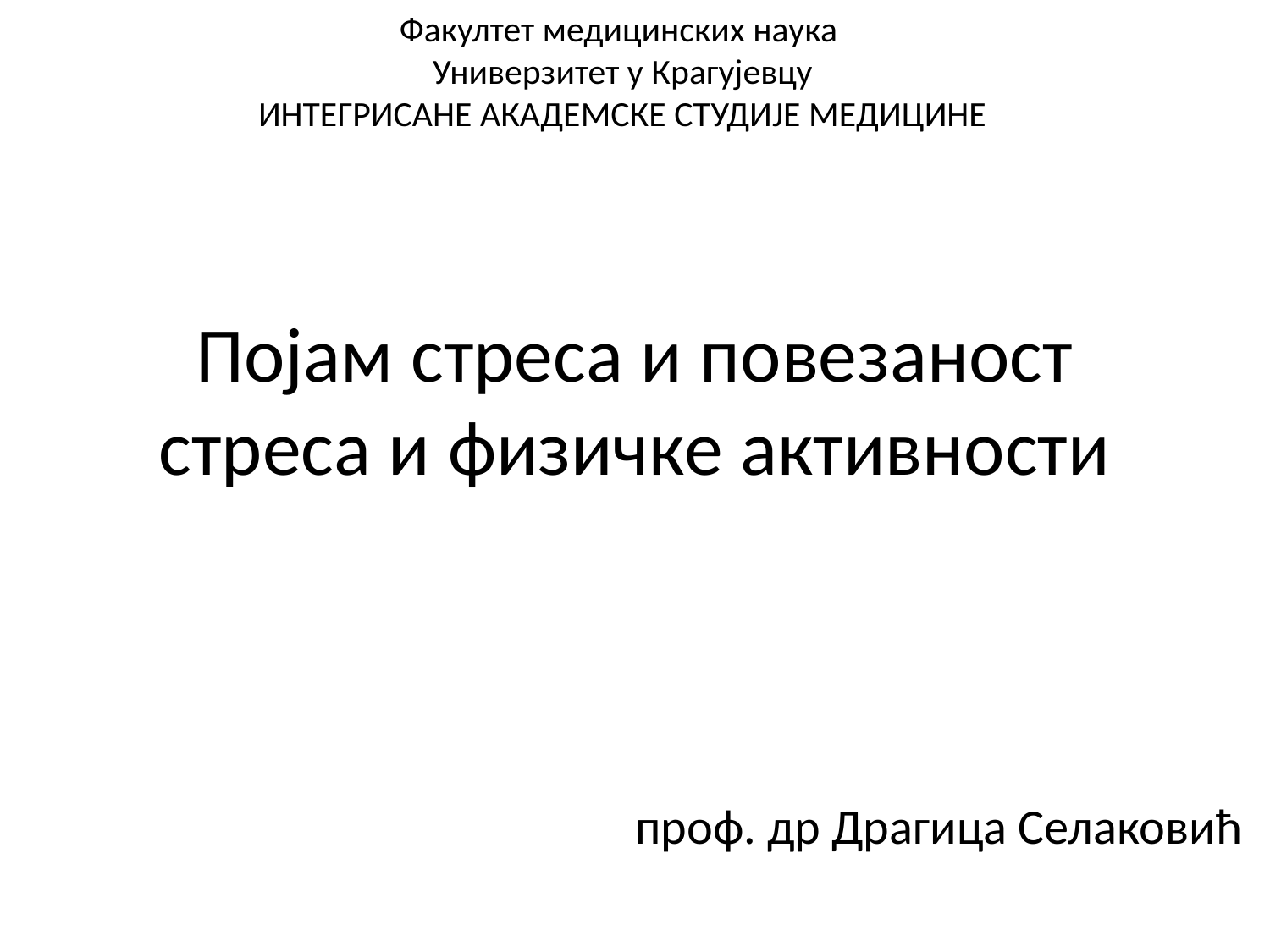

Факултет медицинских наука
Универзитет у Крагујевцу
ИНТЕГРИСАНЕ АКАДЕМСКЕ СТУДИЈЕ МЕДИЦИНЕ
# Појам стреса и повезаност стреса и физичке активности
проф. др Драгица Селаковић